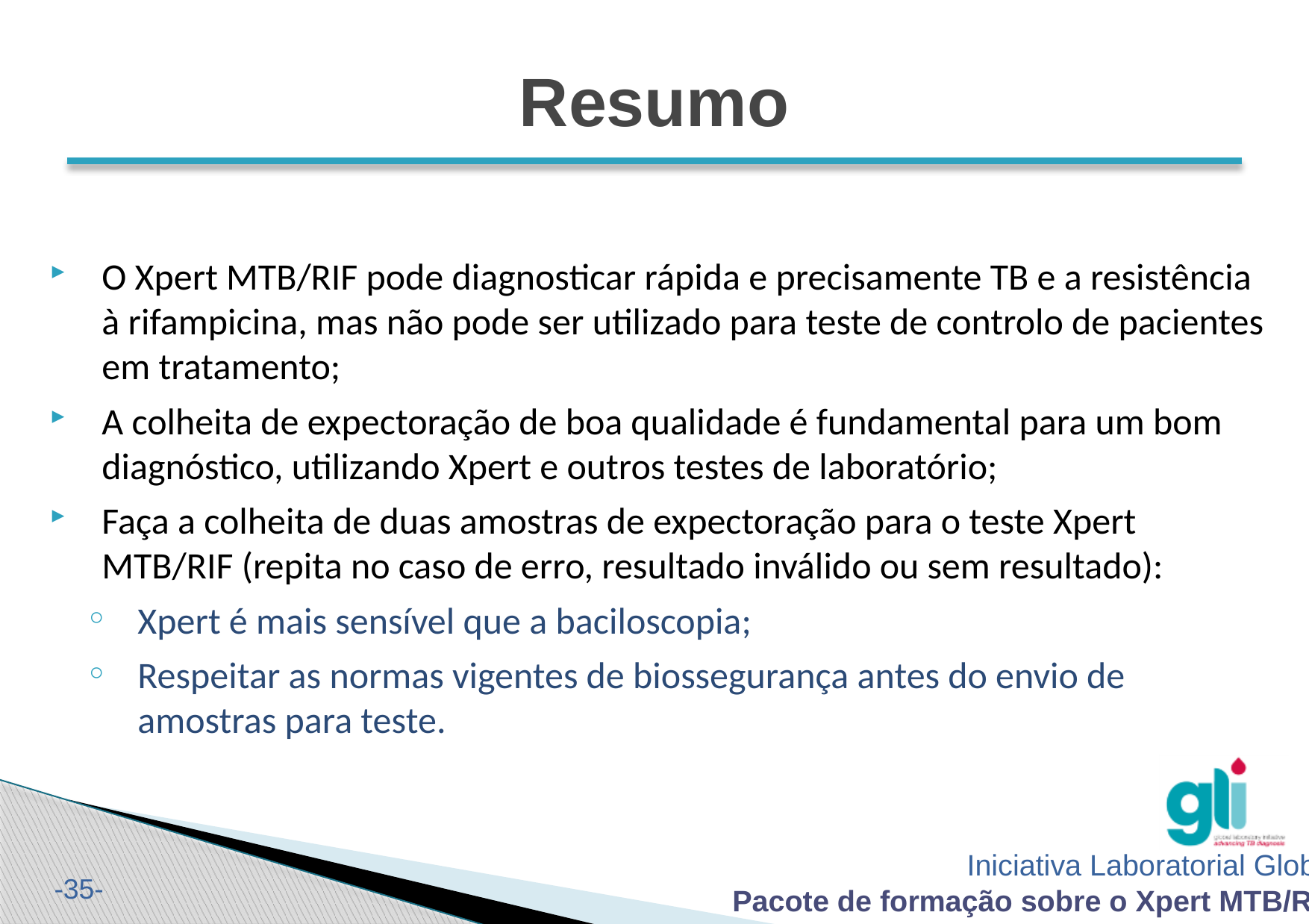

# Resumo
O Xpert MTB/RIF pode diagnosticar rápida e precisamente TB e a resistência à rifampicina, mas não pode ser utilizado para teste de controlo de pacientes em tratamento;
A colheita de expectoração de boa qualidade é fundamental para um bom diagnóstico, utilizando Xpert e outros testes de laboratório;
Faça a colheita de duas amostras de expectoração para o teste Xpert MTB/RIF (repita no caso de erro, resultado inválido ou sem resultado):
Xpert é mais sensível que a baciloscopia;
Respeitar as normas vigentes de biossegurança antes do envio de amostras para teste.